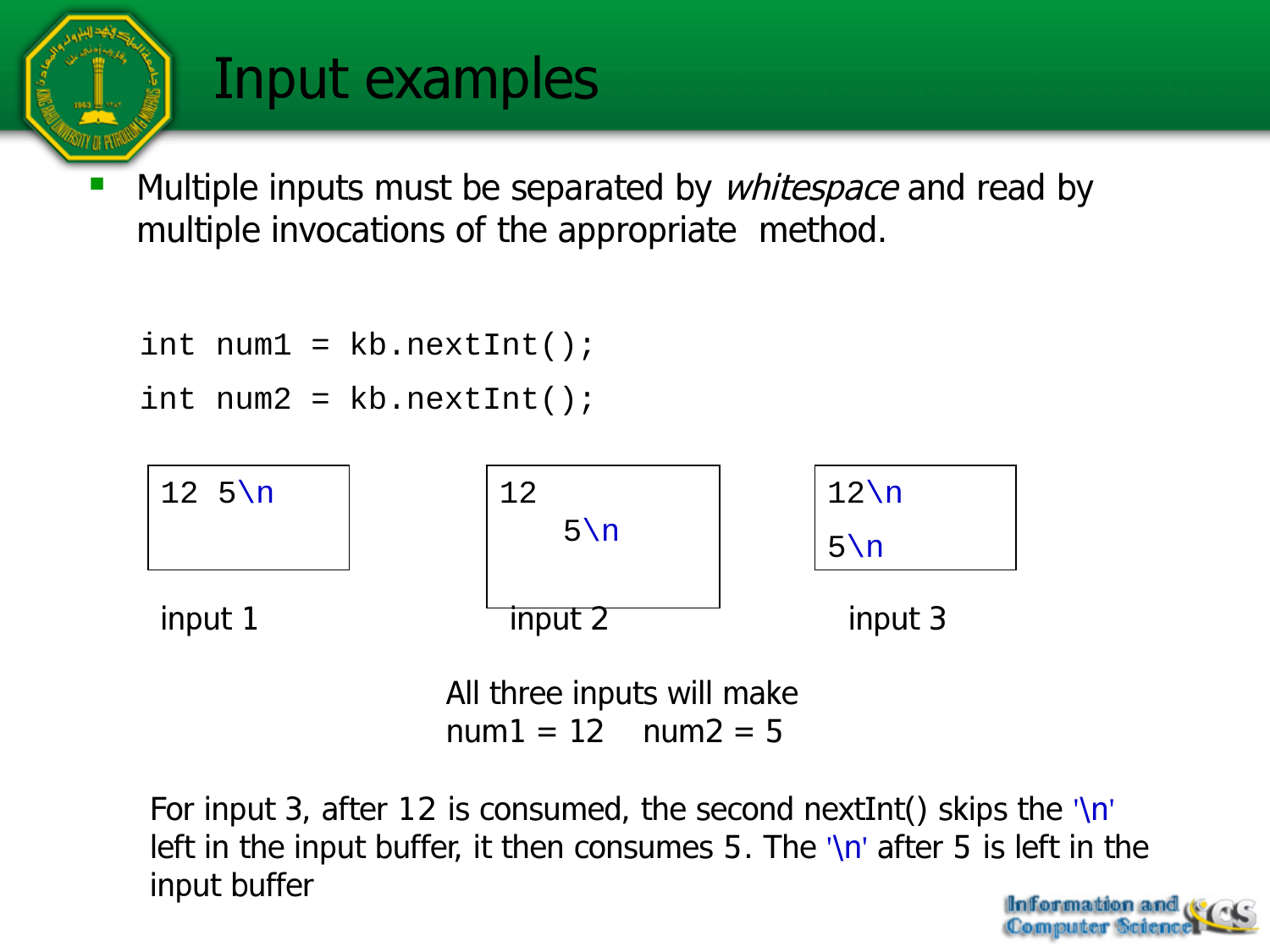

# Input examples
Multiple inputs must be separated by whitespace and read by multiple invocations of the appropriate  method.

int num1 = kb.nextInt();
int num2 = kb.nextInt();
12 5\n

12		 5\n

12\n
5\n
input 1
input 2
input 3
All three inputs will make num1 = 12    num2 = 5
For input 3, after 12 is consumed, the second nextInt() skips the '\n' left in the input buffer, it then consumes 5. The '\n' after 5 is left in the input buffer